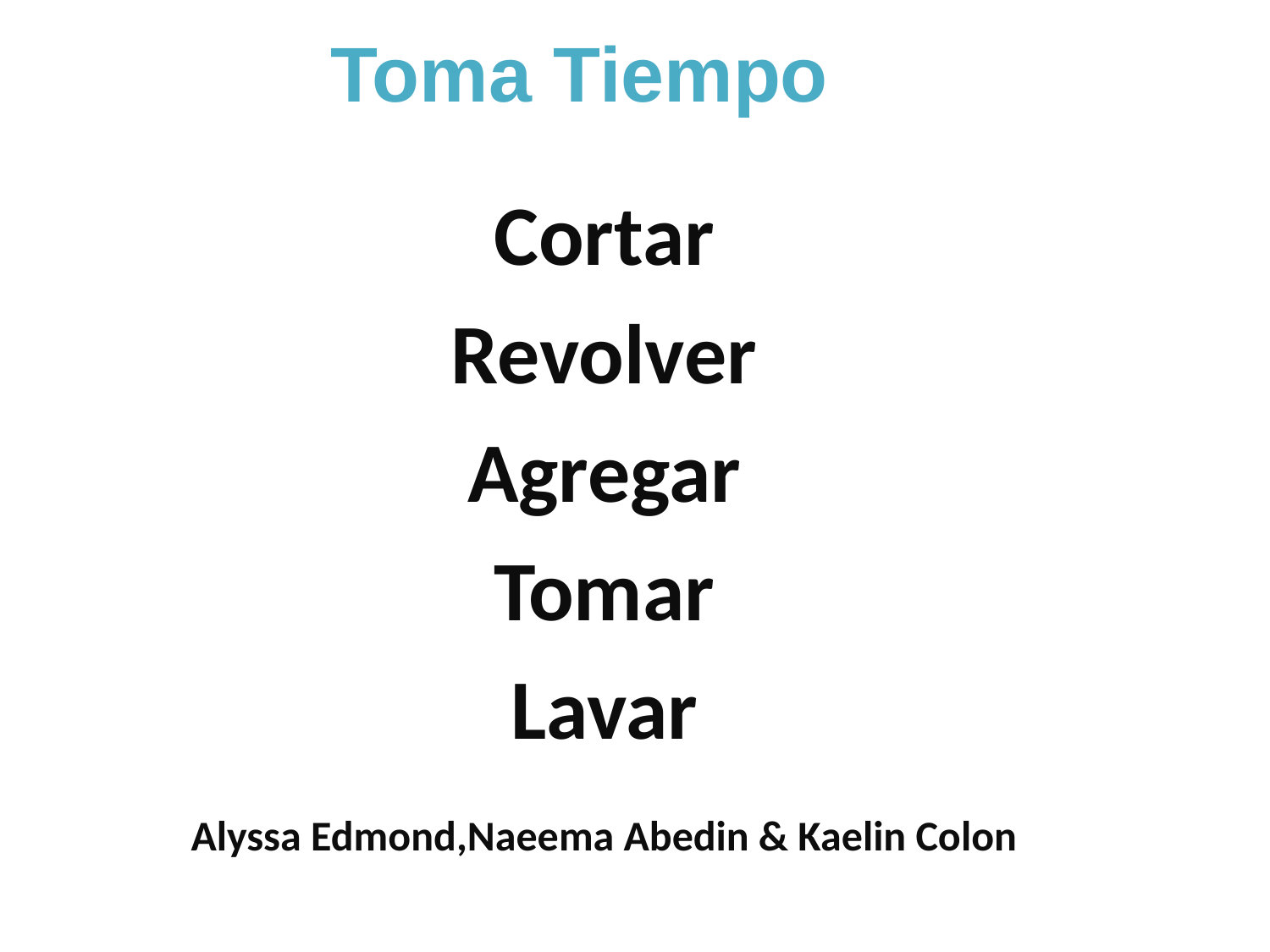

# Toma Tiempo
Cortar
Revolver
Agregar
Tomar
Lavar

Alyssa Edmond,Naeema Abedin & Kaelin Colon